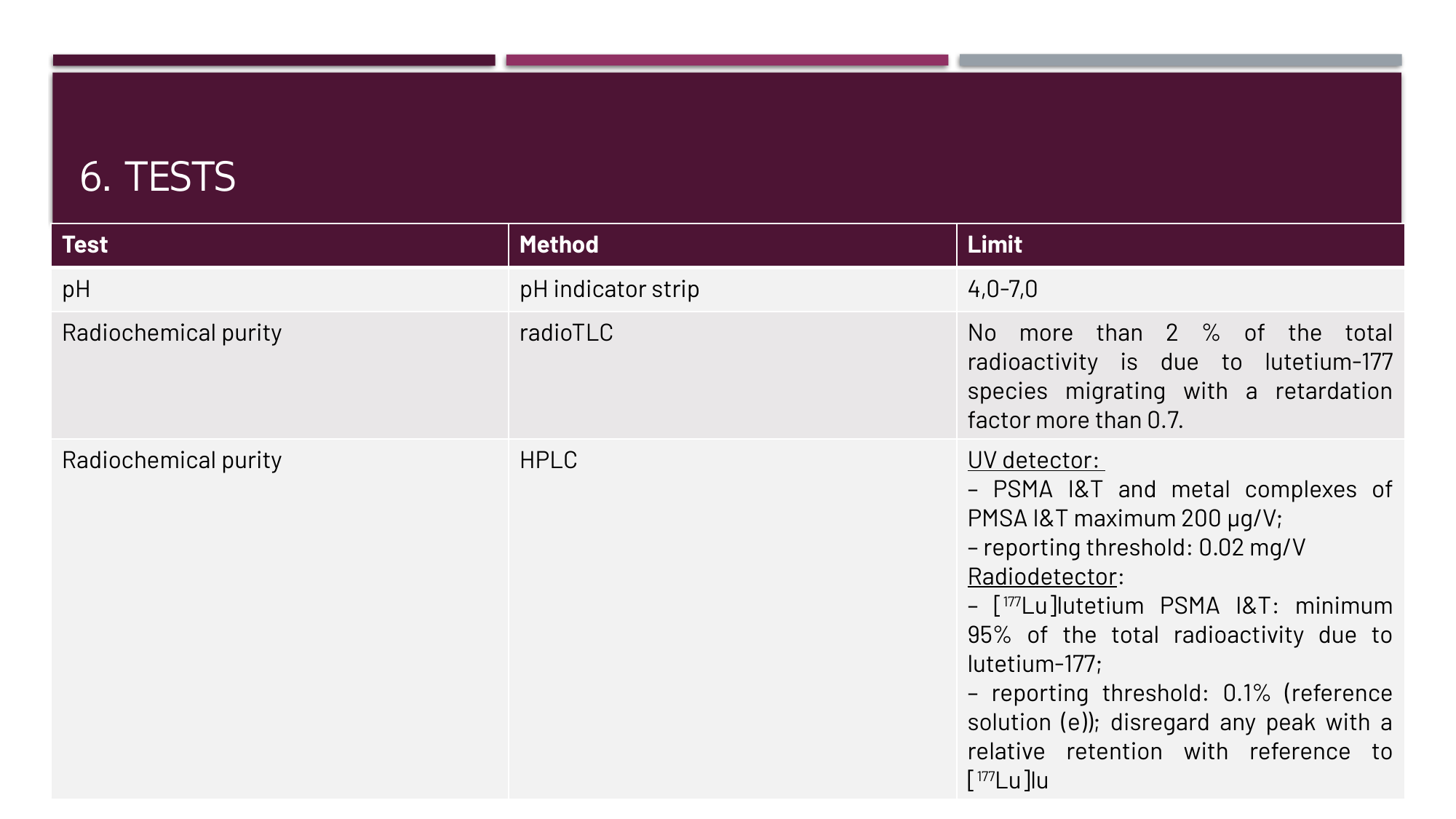

# 6. tests
| Test | Method | Limit |
| --- | --- | --- |
| pH | pH indicator strip | 4,0-7,0 |
| Radiochemical purity | radioTLC | No more than 2 % of the total radioactivity is due to lutetium-177 species migrating with a retardation factor more than 0.7. |
| Radiochemical purity | HPLC | UV detector: – PSMA I&T and metal complexes of PMSA I&T maximum 200 μg/V; – reporting threshold: 0.02 mg/V Radiodetector: – [177Lu]lutetium PSMA I&T: minimum 95% of the total radioactivity due to lutetium-177; – reporting threshold: 0.1% (reference solution (e)); disregard any peak with a relative retention with reference to [177Lu]lu |